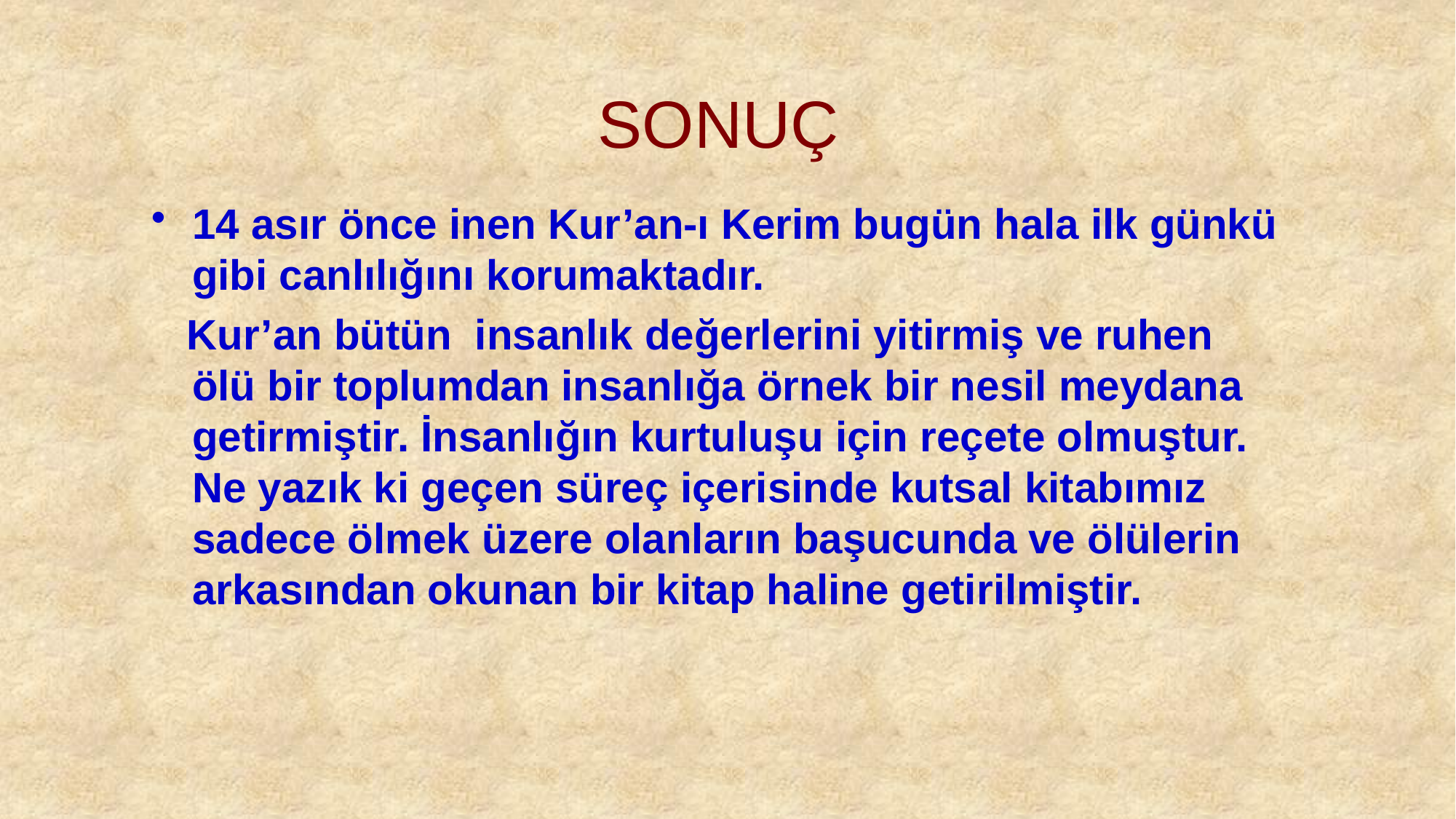

# SONUÇ
14 asır önce inen Kur’an-ı Kerim bugün hala ilk günkü gibi canlılığını korumaktadır.
   Kur’an bütün  insanlık değerlerini yitirmiş ve ruhen ölü bir toplumdan insanlığa örnek bir nesil meydana getirmiştir. İnsanlığın kurtuluşu için reçete olmuştur. Ne yazık ki geçen süreç içerisinde kutsal kitabımız sadece ölmek üzere olanların başucunda ve ölülerin arkasından okunan bir kitap haline getirilmiştir.